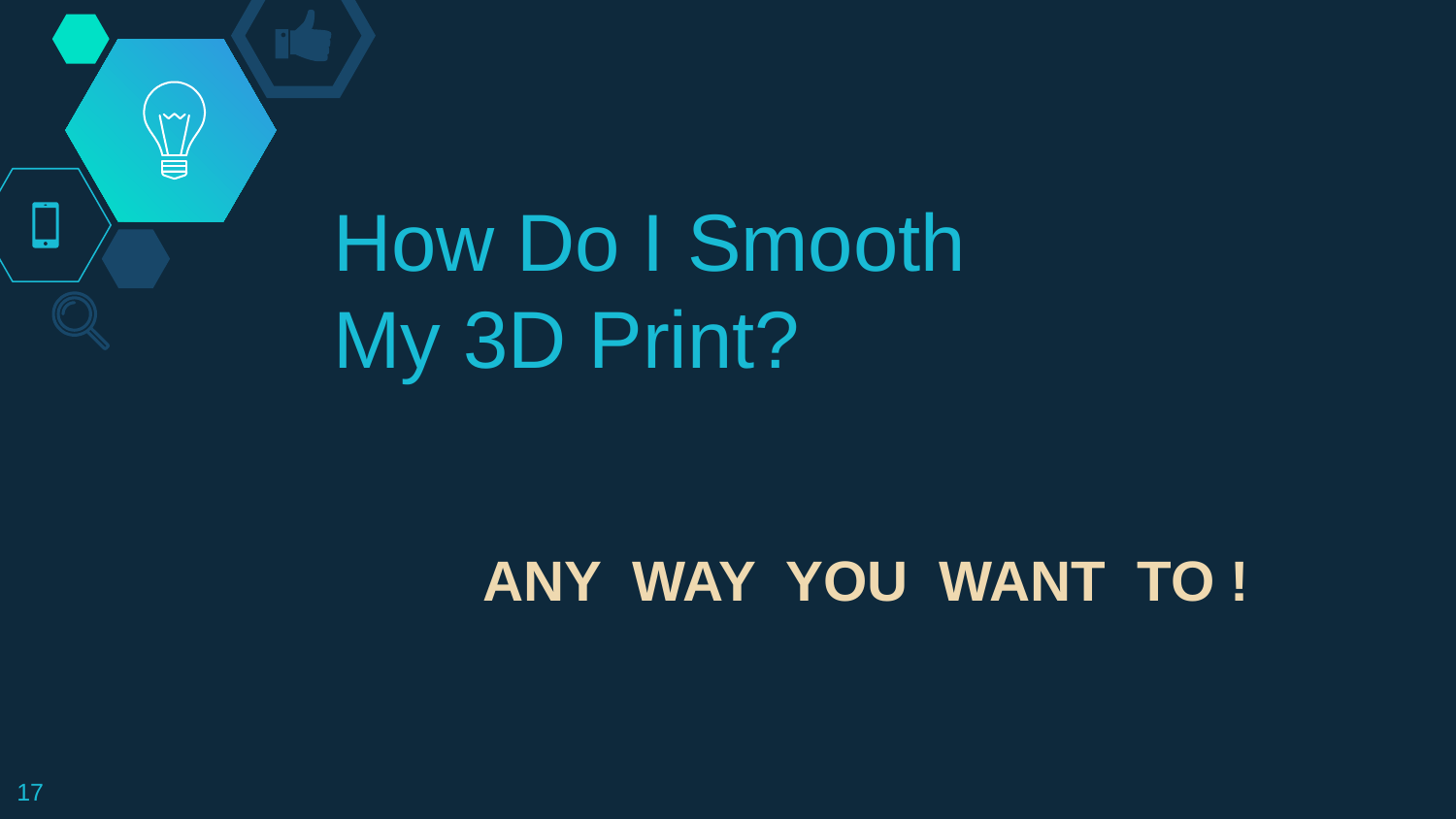

# How Do I Smooth My 3D Print?
ANY  WAY  YOU  WANT  TO !
17